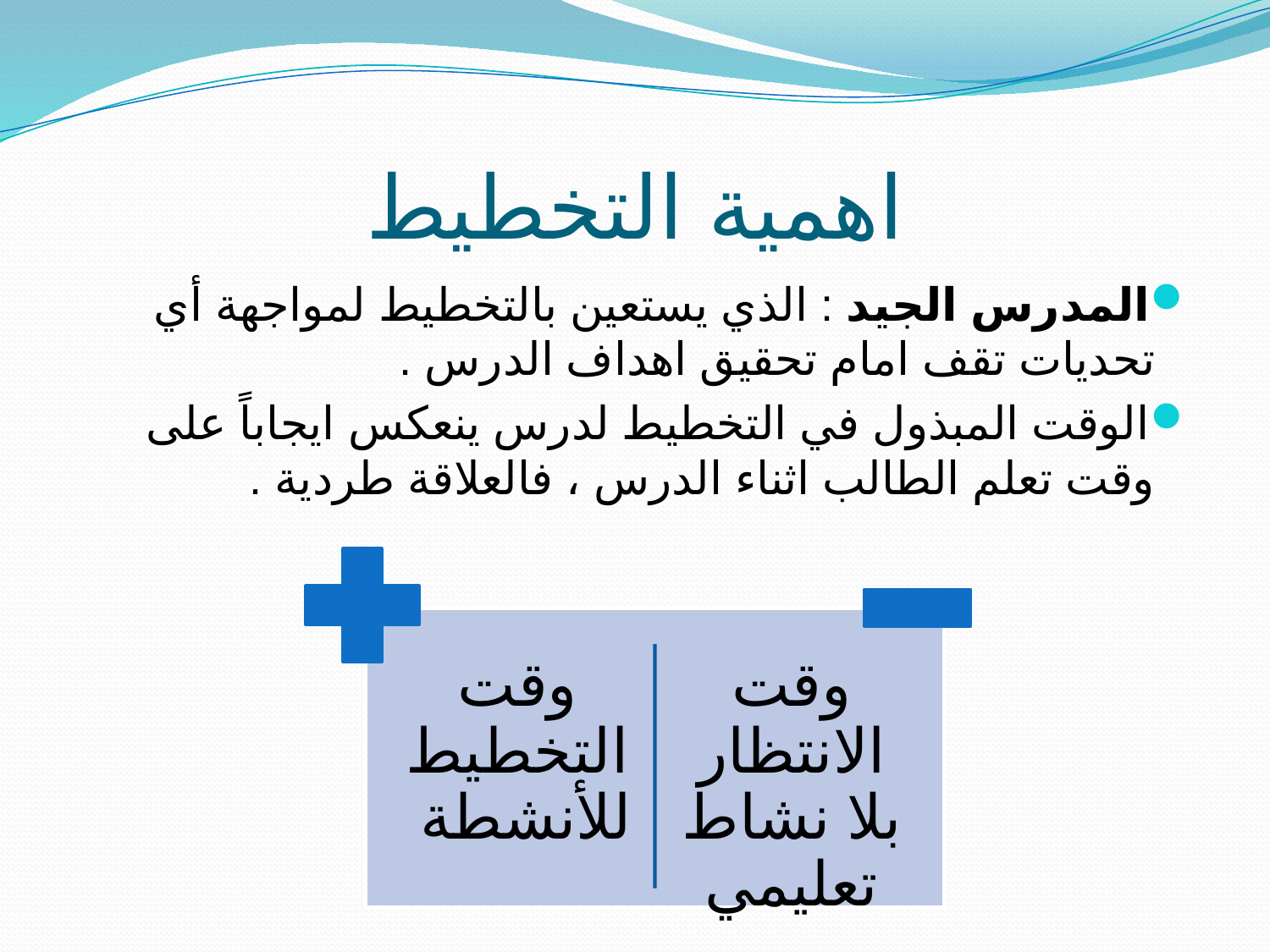

# اهمية التخطيط
المدرس الجيد : الذي يستعين بالتخطيط لمواجهة أي تحديات تقف امام تحقيق اهداف الدرس .
الوقت المبذول في التخطيط لدرس ينعكس ايجاباً على وقت تعلم الطالب اثناء الدرس ، فالعلاقة طردية .
وقت التخطيط للأنشطة
وقت الانتظار بلا نشاط تعليمي